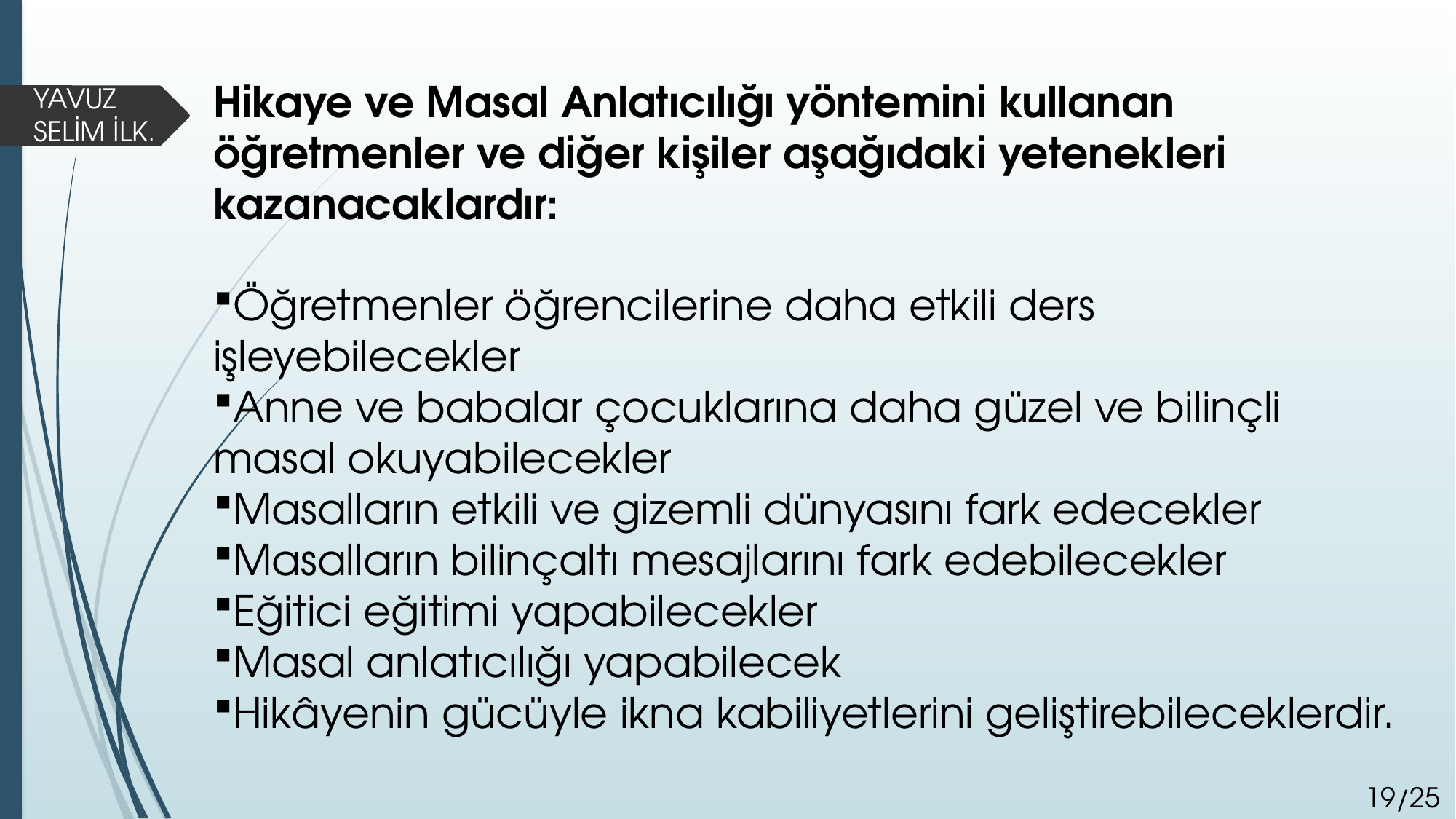

Hikaye ve Masal Anlatıcılığı yöntemini kullanan öğretmenler ve diğer kişiler aşağıdaki yetenekleri kazanacaklardır:

Öğretmenler öğrencilerine daha etkili ders işleyebilecekler
Anne ve babalar çocuklarına daha güzel ve bilinçli masal okuyabilecekler
Masalların etkili ve gizemli dünyasını fark edecekler
Masalların bilinçaltı mesajlarını fark edebilecekler
Eğitici eğitimi yapabilecekler
Masal anlatıcılığı yapabilecek
Hikâyenin gücüyle ikna kabiliyetlerini geliştirebileceklerdir.
YAVUZ
SELİM İLK.
19/25